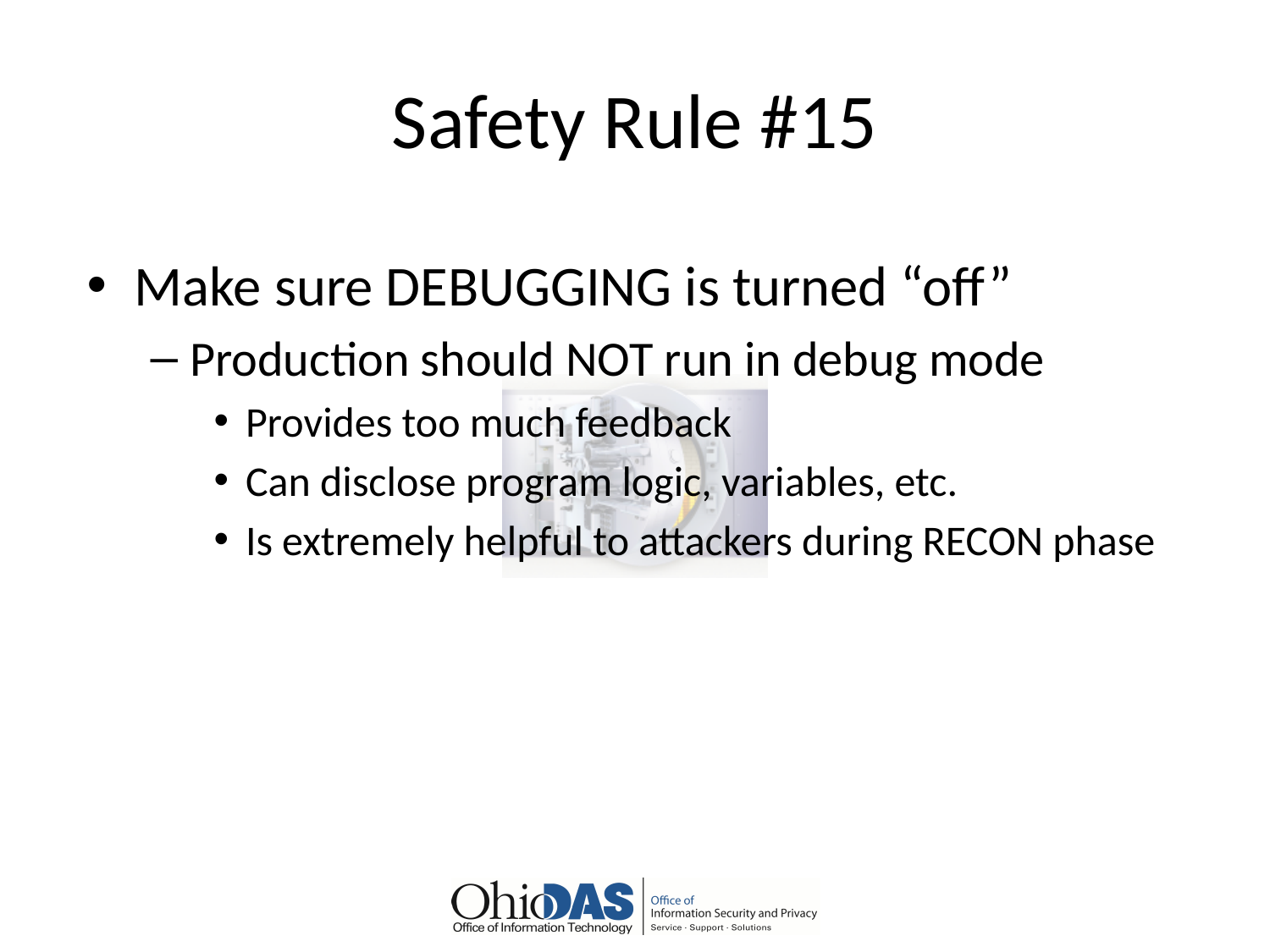

# Safety Rule #15
Make sure DEBUGGING is turned “off”
Production should NOT run in debug mode
Provides too much feedback
Can disclose program logic, variables, etc.
Is extremely helpful to attackers during RECON phase